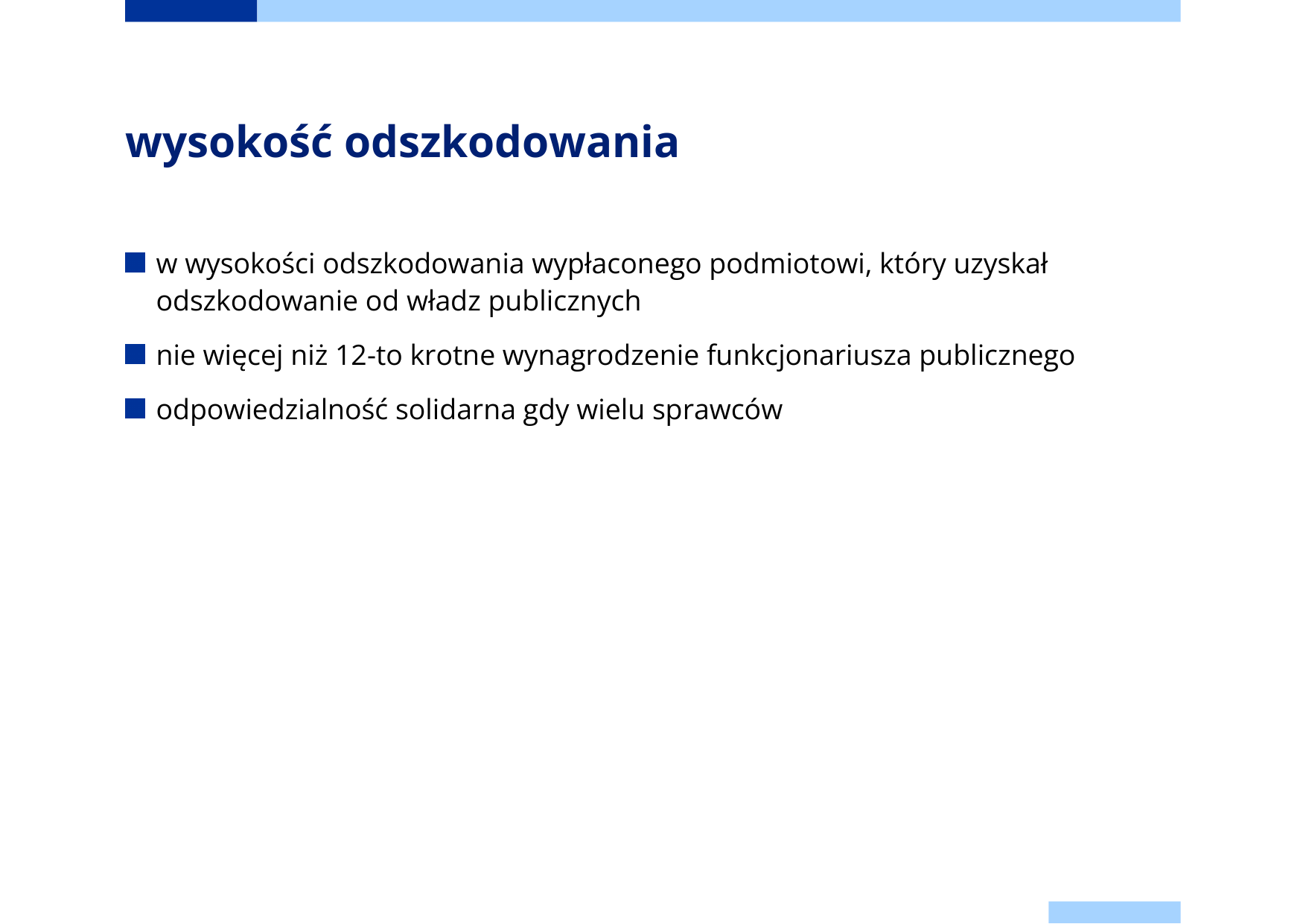

# wysokość odszkodowania
w wysokości odszkodowania wypłaconego podmiotowi, który uzyskał odszkodowanie od władz publicznych
nie więcej niż 12-to krotne wynagrodzenie funkcjonariusza publicznego
odpowiedzialność solidarna gdy wielu sprawców